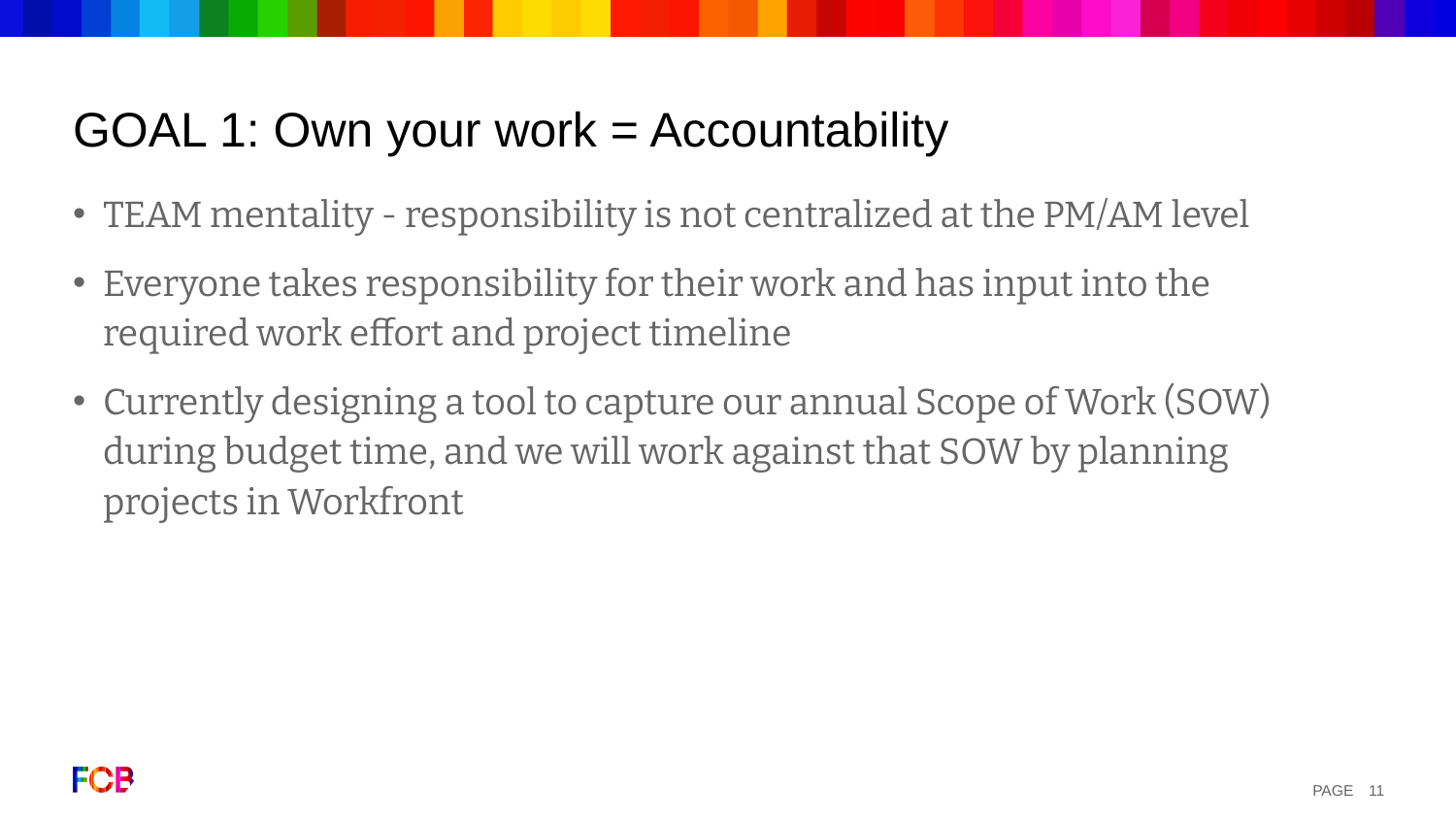

# GOAL 1: Own your work = Accountability
TEAM mentality - responsibility is not centralized at the PM/AM level
Everyone takes responsibility for their work and has input into the required work effort and project timeline
Currently designing a tool to capture our annual Scope of Work (SOW) during budget time, and we will work against that SOW by planning projects in Workfront
 PAGE
11